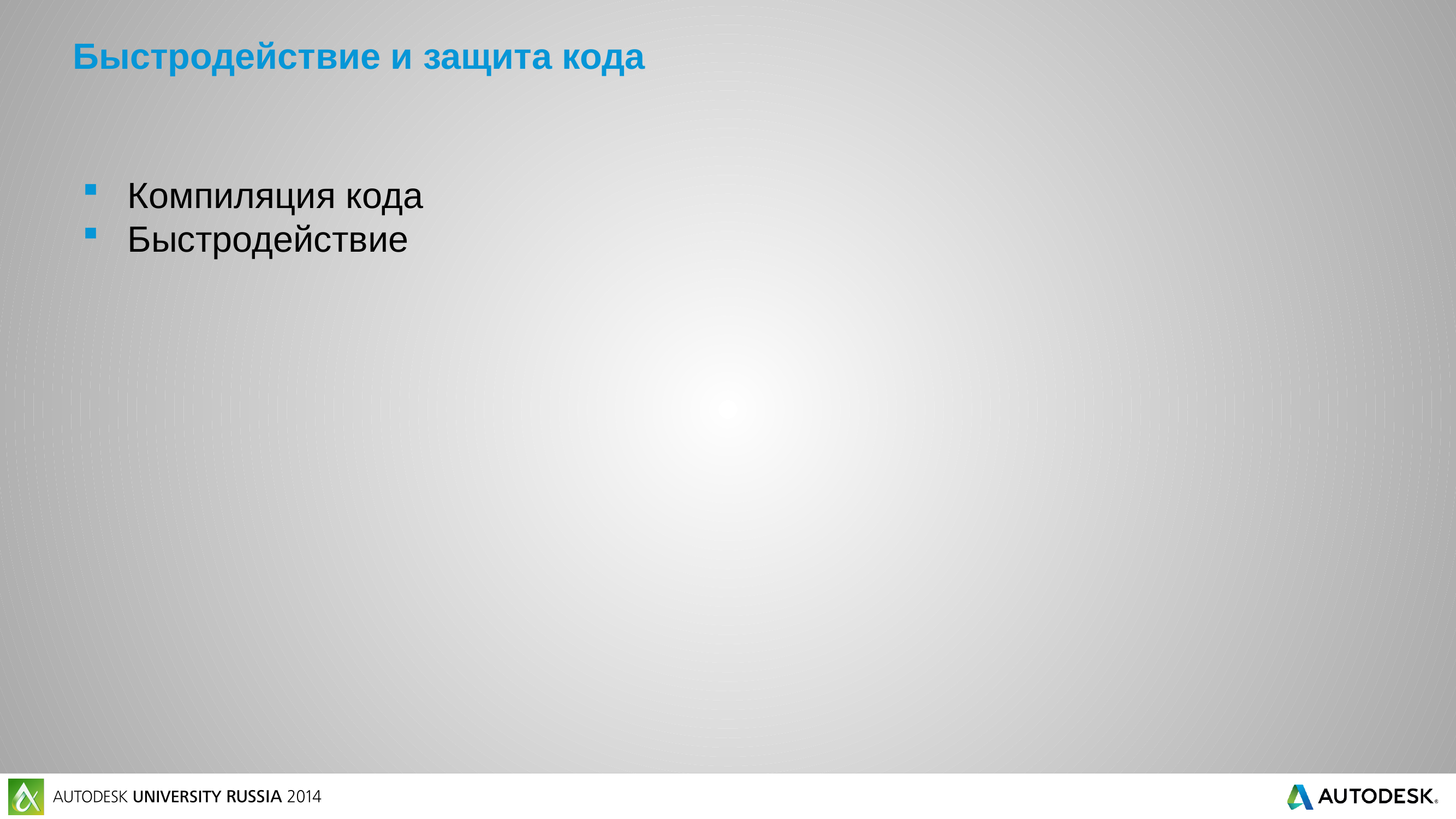

# Быстродействие и защита кода
Компиляция кода
Быстродействие